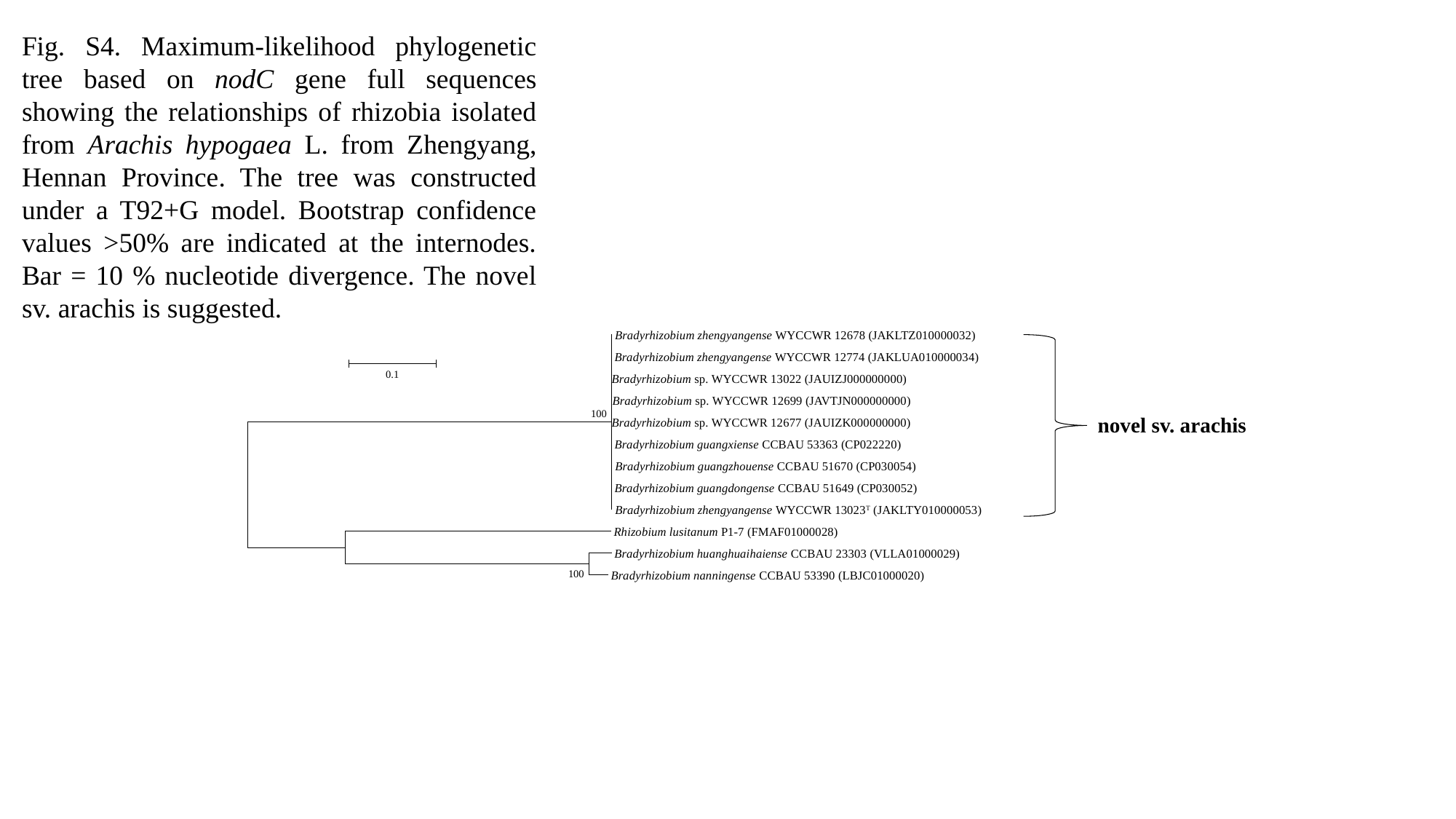

Fig. S4. Maximum-likelihood phylogenetic tree based on nodC gene full sequences showing the relationships of rhizobia isolated from Arachis hypogaea L. from Zhengyang, Hennan Province. The tree was constructed under a T92+G model. Bootstrap confidence values >50% are indicated at the internodes. Bar = 10 % nucleotide divergence. The novel sv. arachis is suggested.

 Bradyrhizobium zhengyangense WYCCWR 12678 (JAKLTZ010000032)

 Bradyrhizobium zhengyangense WYCCWR 12774 (JAKLUA010000034)

0.1

Bradyrhizobium sp. WYCCWR 13022 (JAUIZJ000000000)

Bradyrhizobium sp. WYCCWR 12699 (JAVTJN000000000)

100
Bradyrhizobium sp. WYCCWR 12677 (JAUIZK000000000)

 Bradyrhizobium guangxiense CCBAU 53363 (CP022220)
Bradyrhizobium guangzhouense CCBAU 51670 (CP030054)
 Bradyrhizobium guangdongense CCBAU 51649 (CP030052)

 Bradyrhizobium zhengyangense WYCCWR 13023T (JAKLTY010000053)
 Rhizobium lusitanum P1-7 (FMAF01000028)

 Bradyrhizobium huanghuaihaiense CCBAU 23303 (VLLA01000029)

100
 Bradyrhizobium nanningense CCBAU 53390 (LBJC01000020)

novel sv. arachis